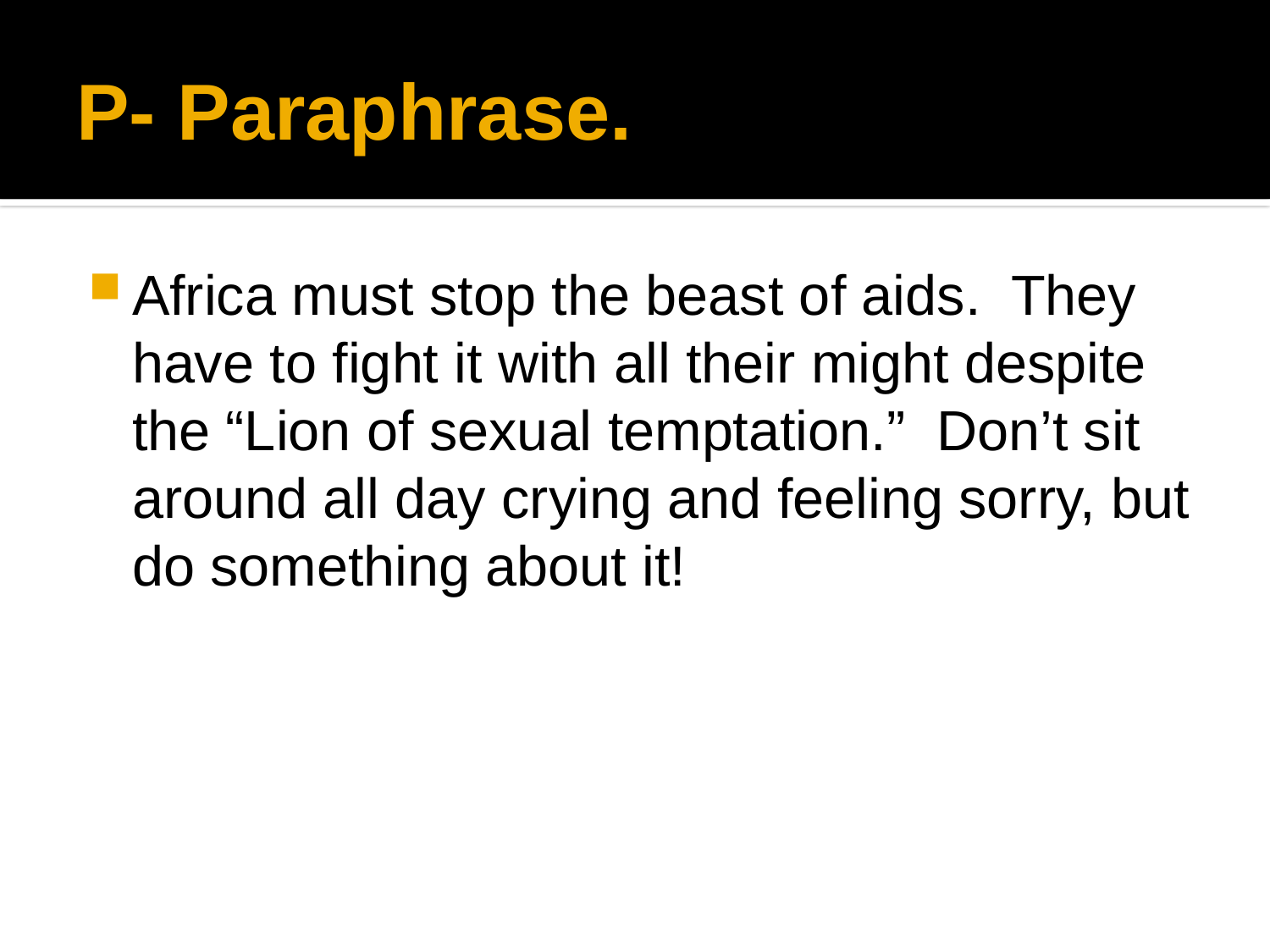

# P- Paraphrase.
Africa must stop the beast of aids.  They have to fight it with all their might despite the “Lion of sexual temptation.”  Don’t sit around all day crying and feeling sorry, but do something about it!